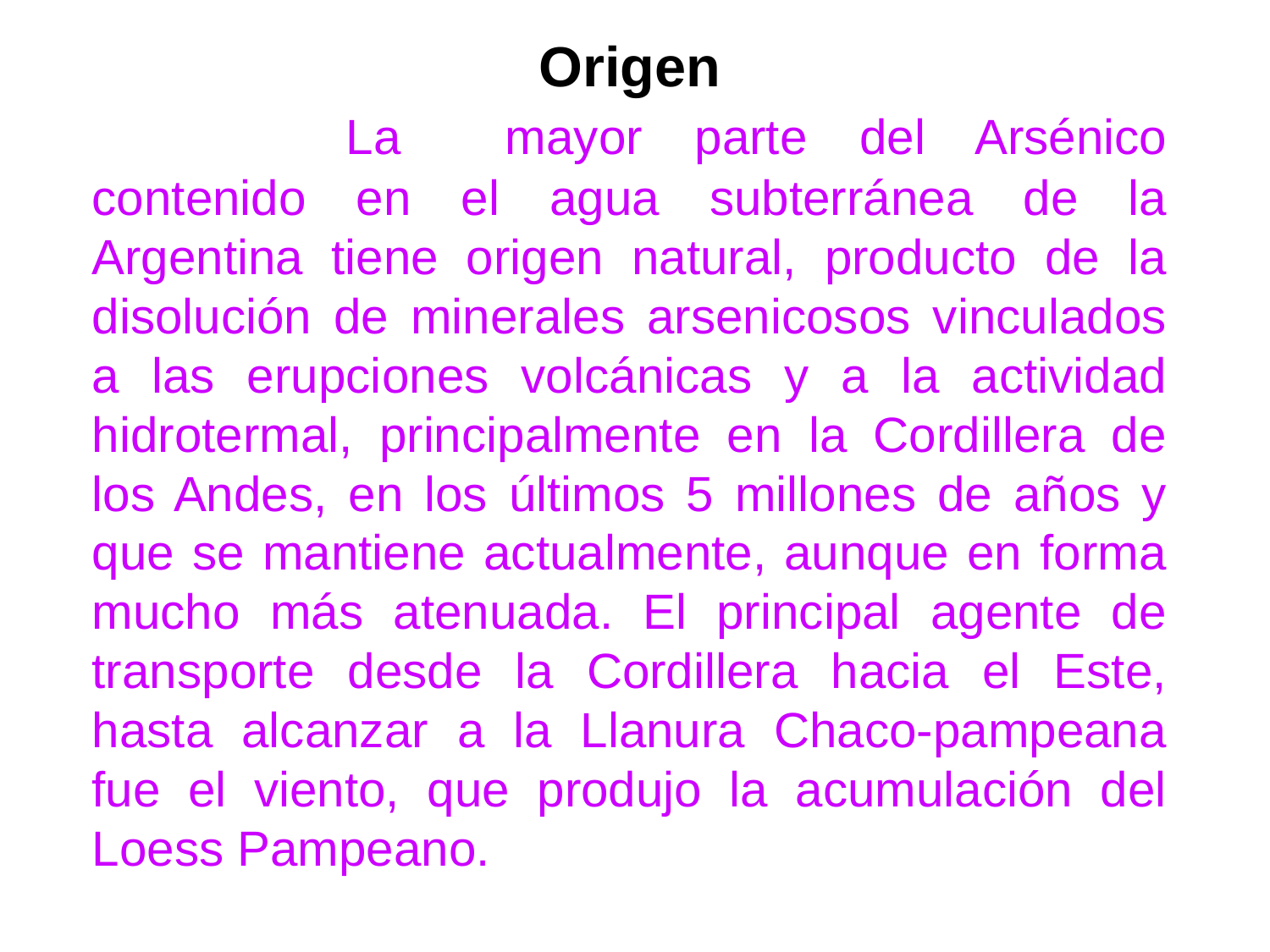

Origen
		La  mayor parte del Arsénico contenido en el agua subterránea de la Argentina tiene origen natural, producto de la disolución de minerales arsenicosos vinculados a las erupciones volcánicas y a la actividad hidrotermal, principalmente en la Cordillera de los Andes, en los últimos 5 millones de años y que se mantiene actualmente, aunque en forma mucho más atenuada. El principal agente de transporte desde la Cordillera hacia el Este, hasta alcanzar a la Llanura Chaco-pampeana fue el viento, que produjo la acumulación del Loess Pampeano.